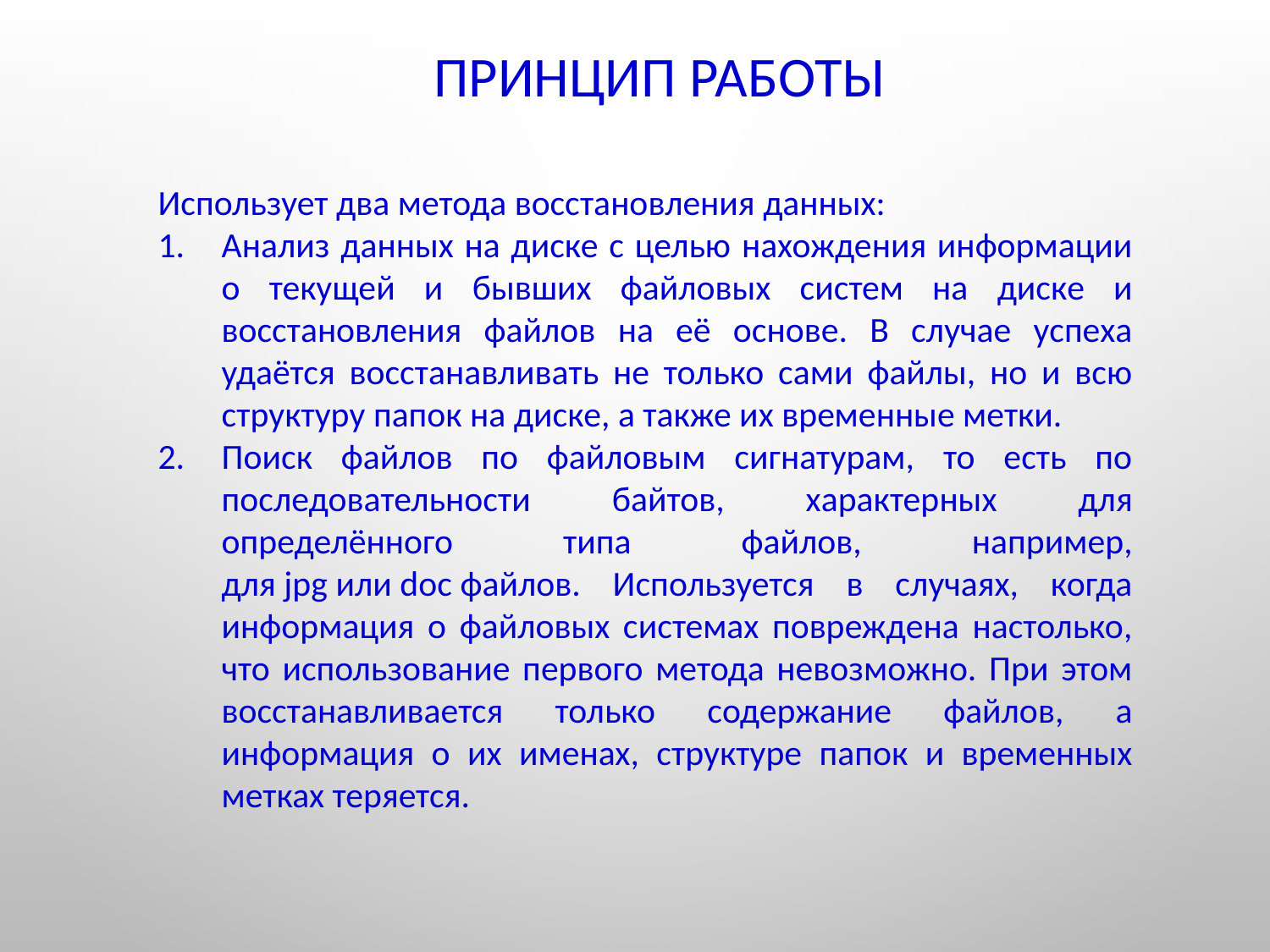

Принцип работы
#
Использует два метода восстановления данных:
Анализ данных на диске с целью нахождения информации о текущей и бывших файловых систем на диске и восстановления файлов на её основе. В случае успеха удаётся восстанавливать не только сами файлы, но и всю структуру папок на диске, а также их временные метки.
Поиск файлов по файловым сигнатурам, то есть по последовательности байтов, характерных для определённого типа файлов, например, для jpg или doc файлов. Используется в случаях, когда информация о файловых системах повреждена настолько, что использование первого метода невозможно. При этом восстанавливается только содержание файлов, а информация о их именах, структуре папок и временных метках теряется.